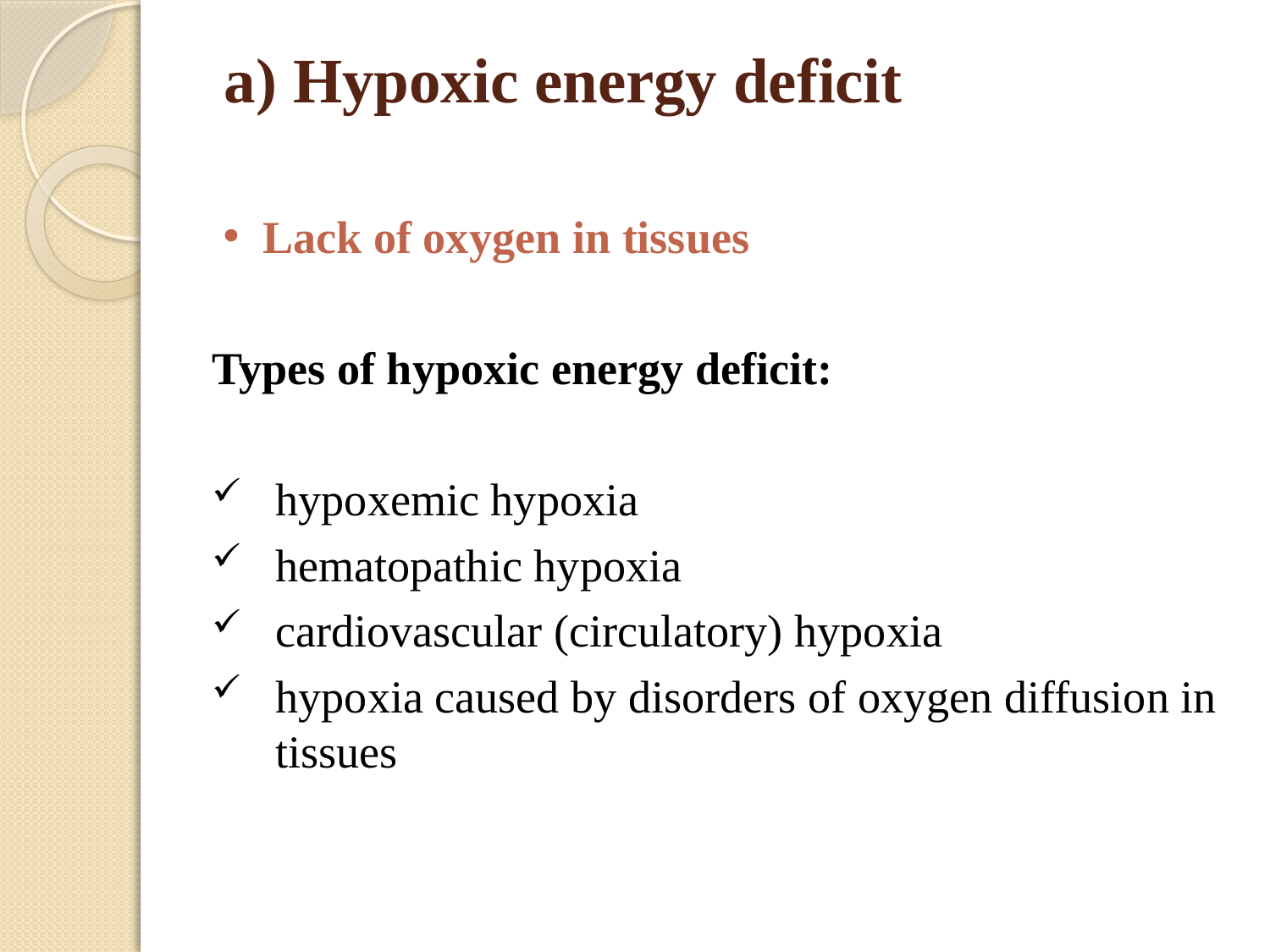

# a) Hypoxic energy deficit

Lack of oxygen in tissues

Types of hypoxic energy deficit:

hypoxemic hypoxia
hematopathic hypoxia
cardiovascular (circulatory) hypoxia
hypoxia caused by disorders of oxygen diffusion in tissues